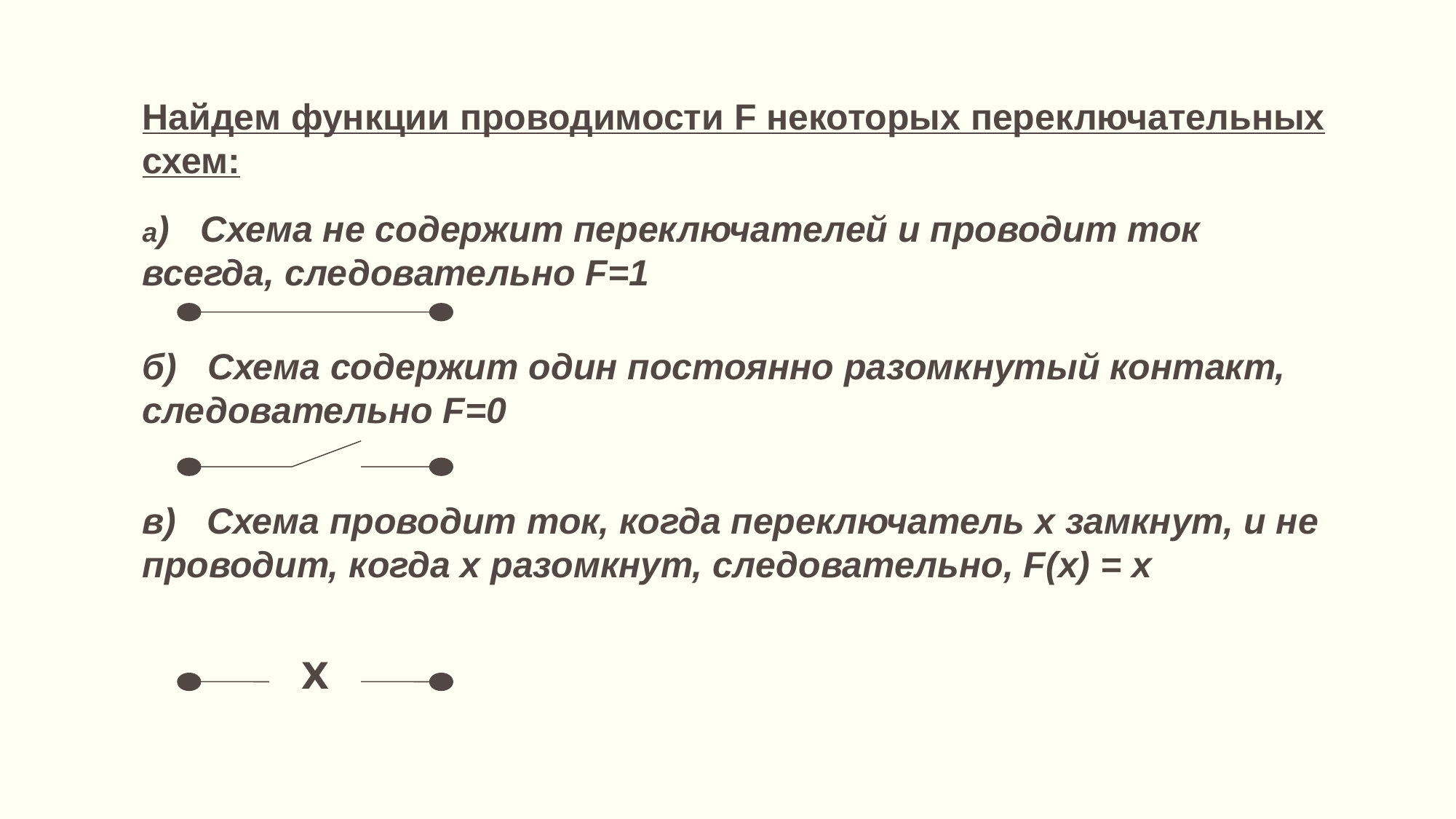

Найдем функции проводимости F некоторых переключательных схем:
a)   Схема не содержит переключателей и проводит ток всегда, следовательно F=1

б)   Схема содержит один постоянно разомкнутый контакт, следовательно F=0

в)   Схема проводит ток, когда переключатель х замкнут, и не проводит, когда х разомкнут, следовательно, F(x) = x
Х